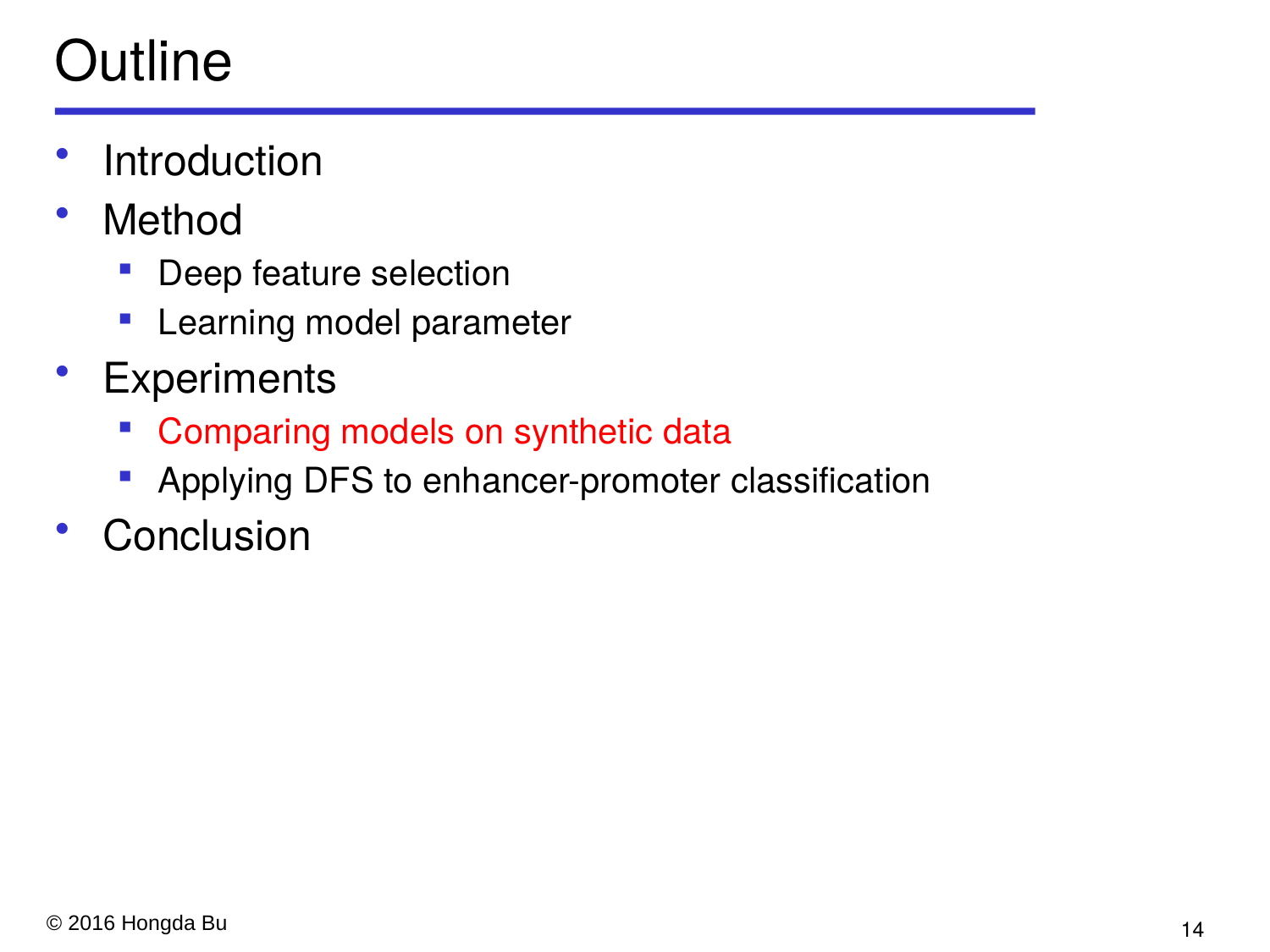

# Outline
Introduction
Method
Deep feature selection
Learning model parameter
Experiments
Comparing models on synthetic data
Applying DFS to enhancer-promoter classification
Conclusion

© 2016 Hongda Bu
14